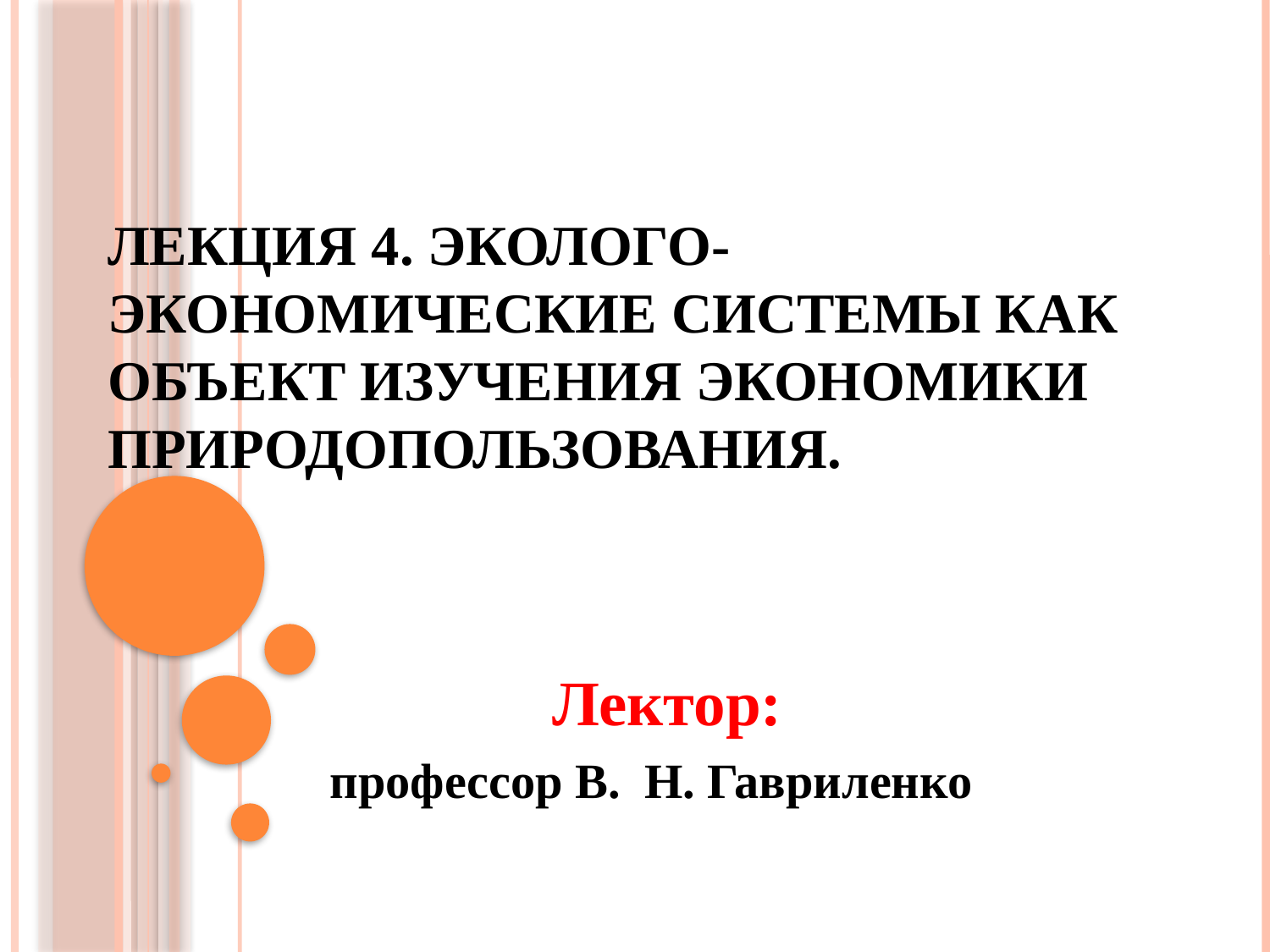

# Лекция 4. Эколого-экономические системы как объект изучения экономики природопользования.
              Лектор:
профессор В.  Н. Гавриленко